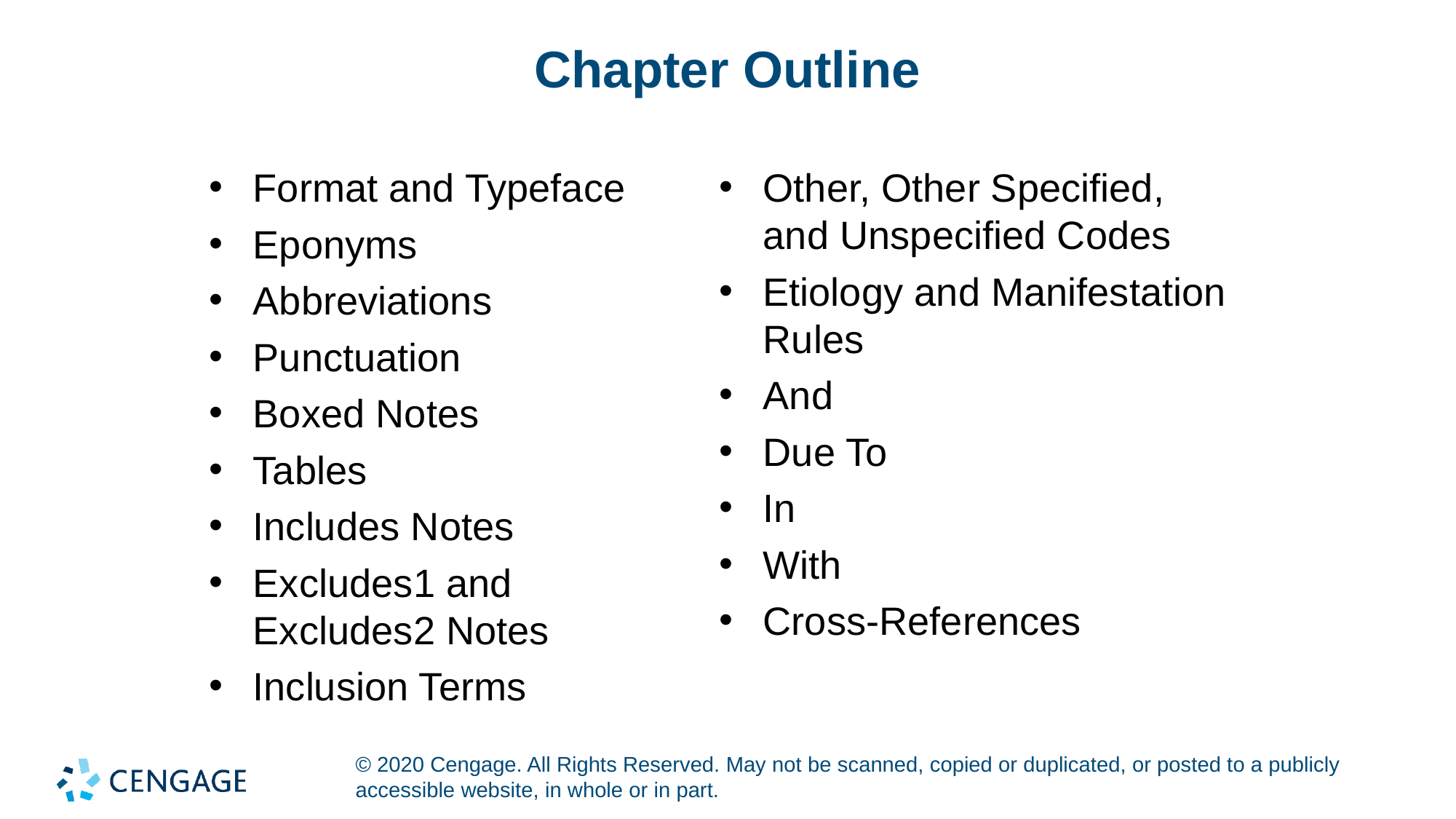

# Chapter Outline
Format and Typeface
Eponyms
Abbreviations
Punctuation
Boxed Notes
Tables
Includes Notes
Excludes1 and
Excludes2 Notes
Inclusion Terms
Other, Other Specified,
and Unspecified Codes
Etiology and Manifestation Rules
And
Due To
In
With
Cross-References